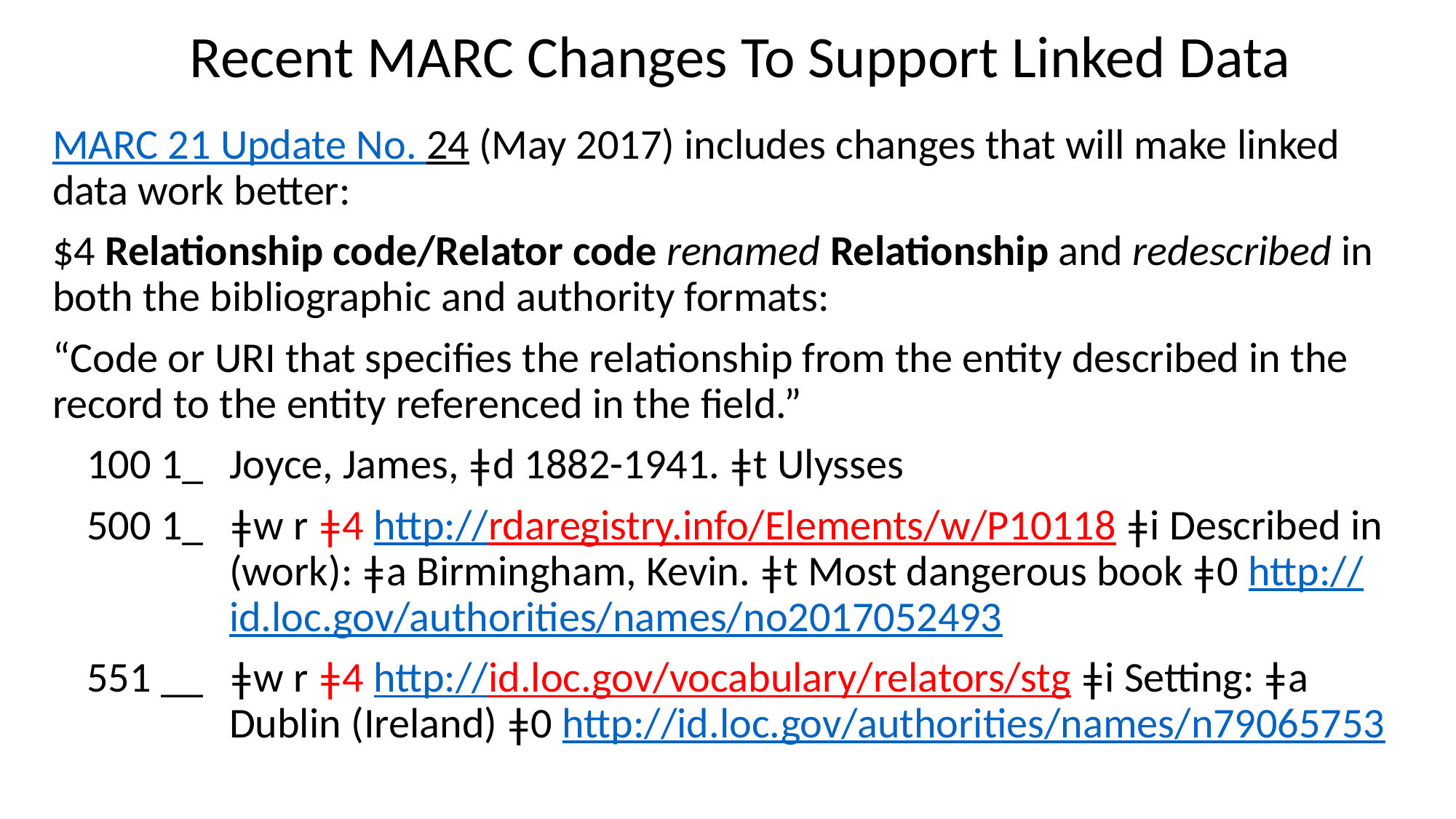

# Recent MARC Changes To Support Linked Data
MARC 21 Update No. 24 (May 2017) includes changes that will make linked data work better:
$4 Relationship code/Relator code renamed Relationship and redescribed in both the bibliographic and authority formats:
“Code or URI that specifies the relationship from the entity described in the record to the entity referenced in the field.”
100 1_	Joyce, James, ǂd 1882-1941. ǂt Ulysses
500 1_	ǂw r ǂ4 http://rdaregistry.info/Elements/w/P10118 ǂi Described in (work): ǂa Birmingham, Kevin. ǂt Most dangerous book ǂ0 http://id.loc.gov/authorities/names/no2017052493
551 __	ǂw r ǂ4 http://id.loc.gov/vocabulary/relators/stg ǂi Setting: ǂa Dublin (Ireland) ǂ0 http://id.loc.gov/authorities/names/n79065753